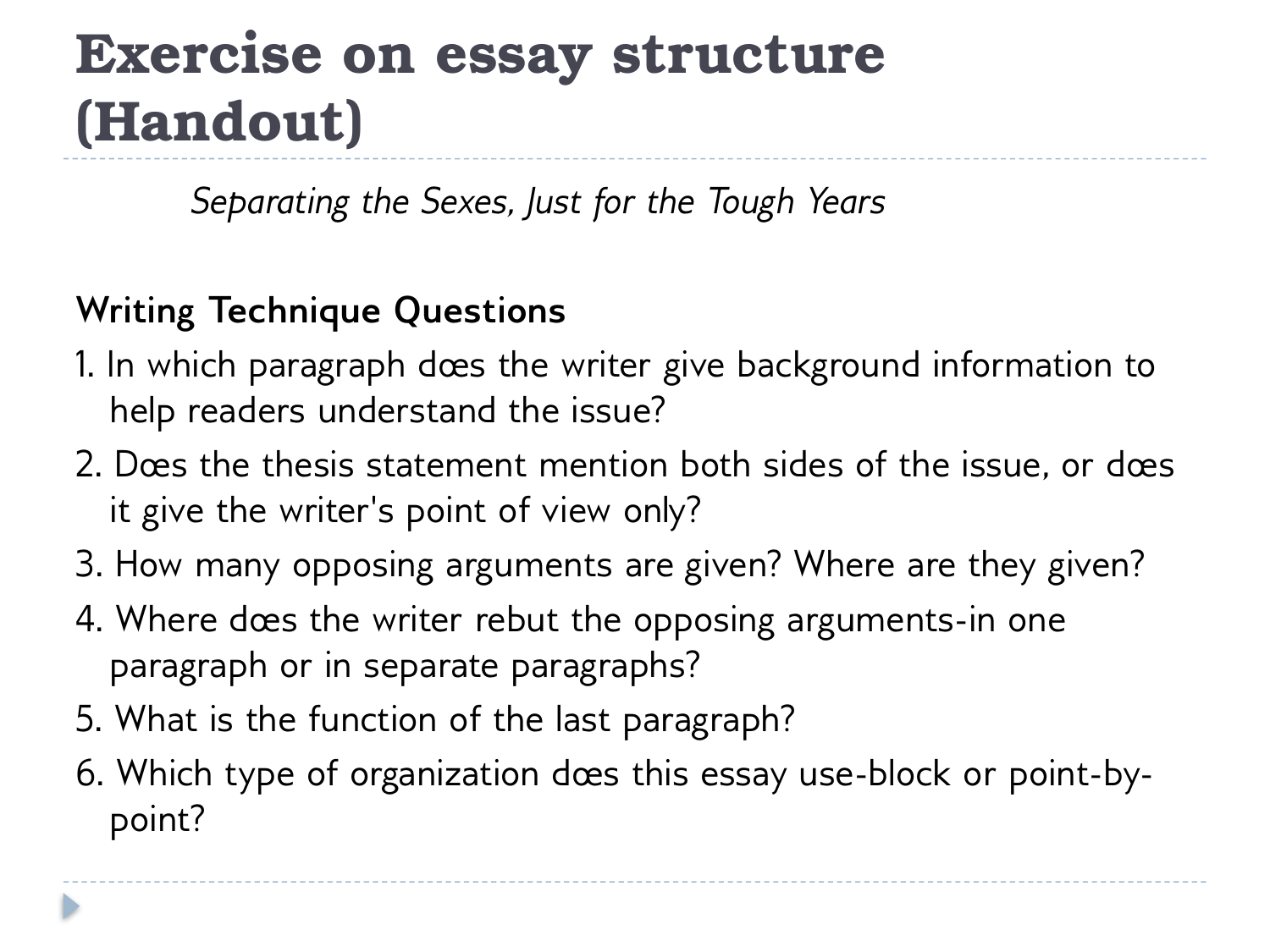

# Exercise on essay structure (Handout)
          Separating the Sexes, Just for the Tough Years

Writing Technique Questions
1. In which paragraph does the writer give background information to help readers understand the issue?
2. Does the thesis statement mention both sides of the issue, or does it give the writer's point of view only?
3. How many opposing arguments are given? Where are they given?
4. Where does the writer rebut the opposing arguments-in one paragraph or in separate paragraphs?
5. What is the function of the last paragraph?
6. Which type of organization does this essay use-block or point-by-point?